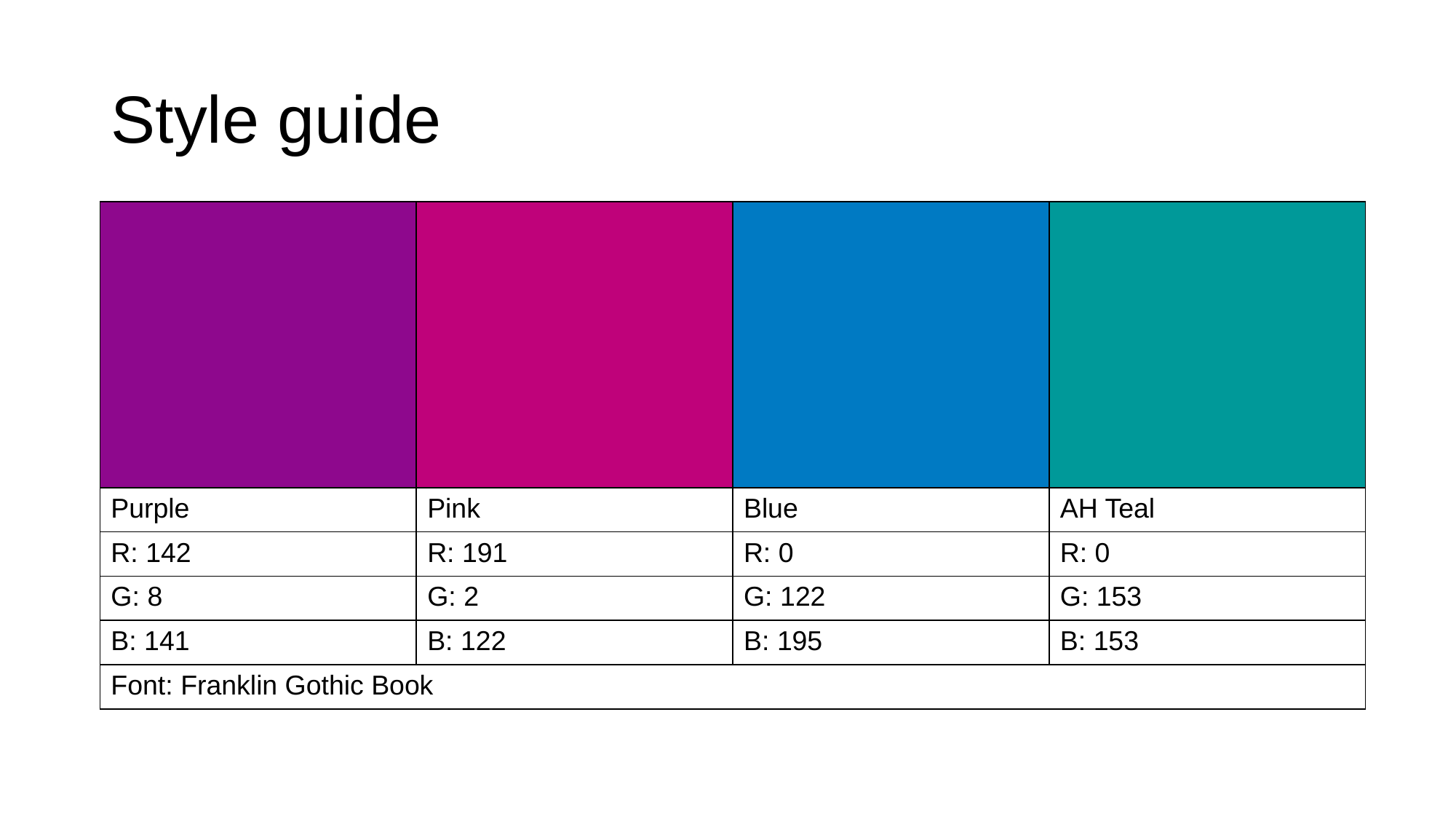

Style guide
|  |  |  |  |
| --- | --- | --- | --- |
| Purple | Pink | Blue | AH Teal |
| R: 142 | R: 191 | R: 0 | R: 0 |
| G: 8 | G: 2 | G: 122 | G: 153 |
| B: 141 | B: 122 | B: 195 | B: 153 |
| Font: Franklin Gothic Book |  |  |  |